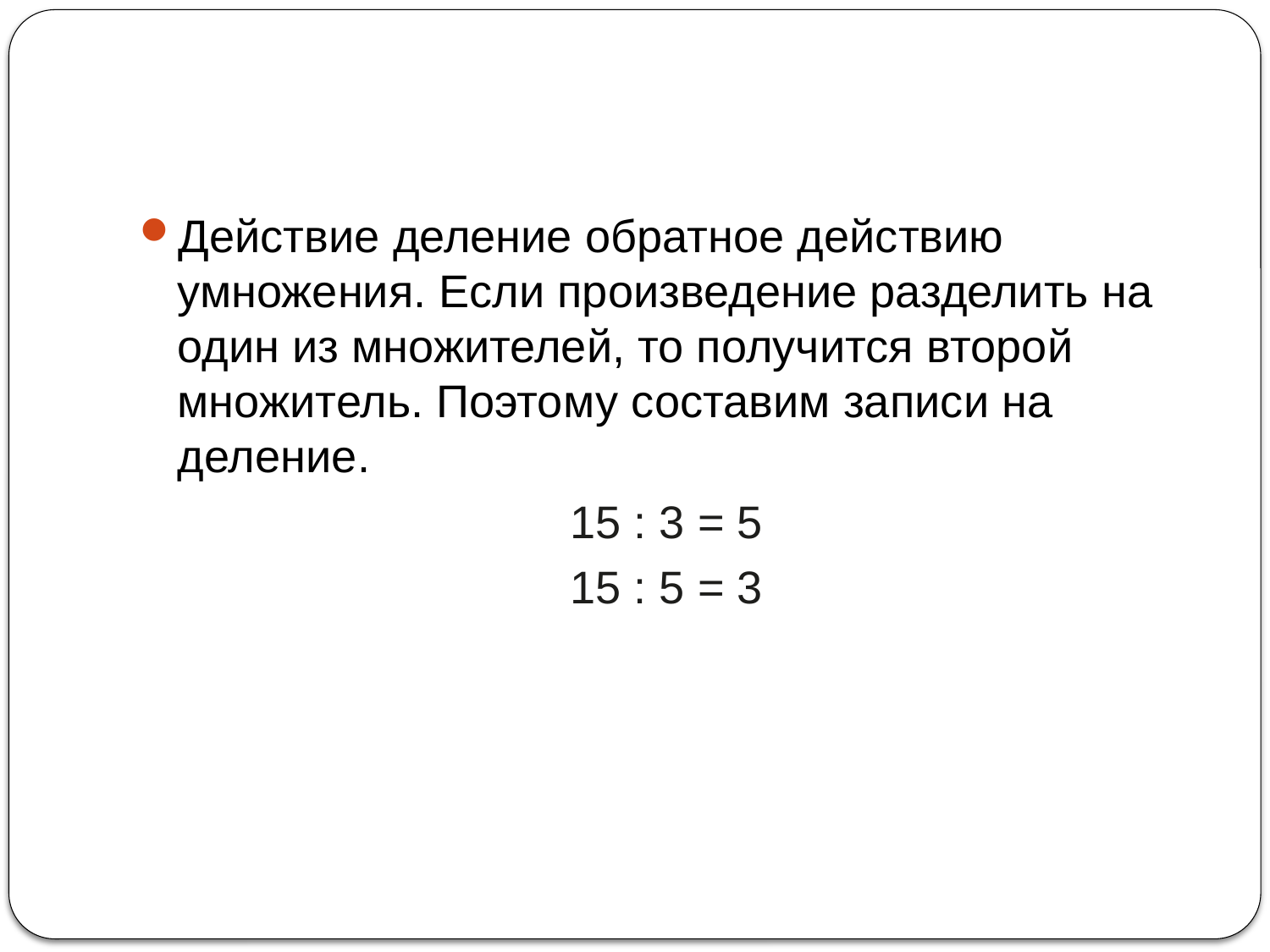

#
Действие деление обратное действию умножения. Если произведение разделить на один из множителей, то получится второй множитель. Поэтому составим записи на деление.
15 : 3 = 5
15 : 5 = 3